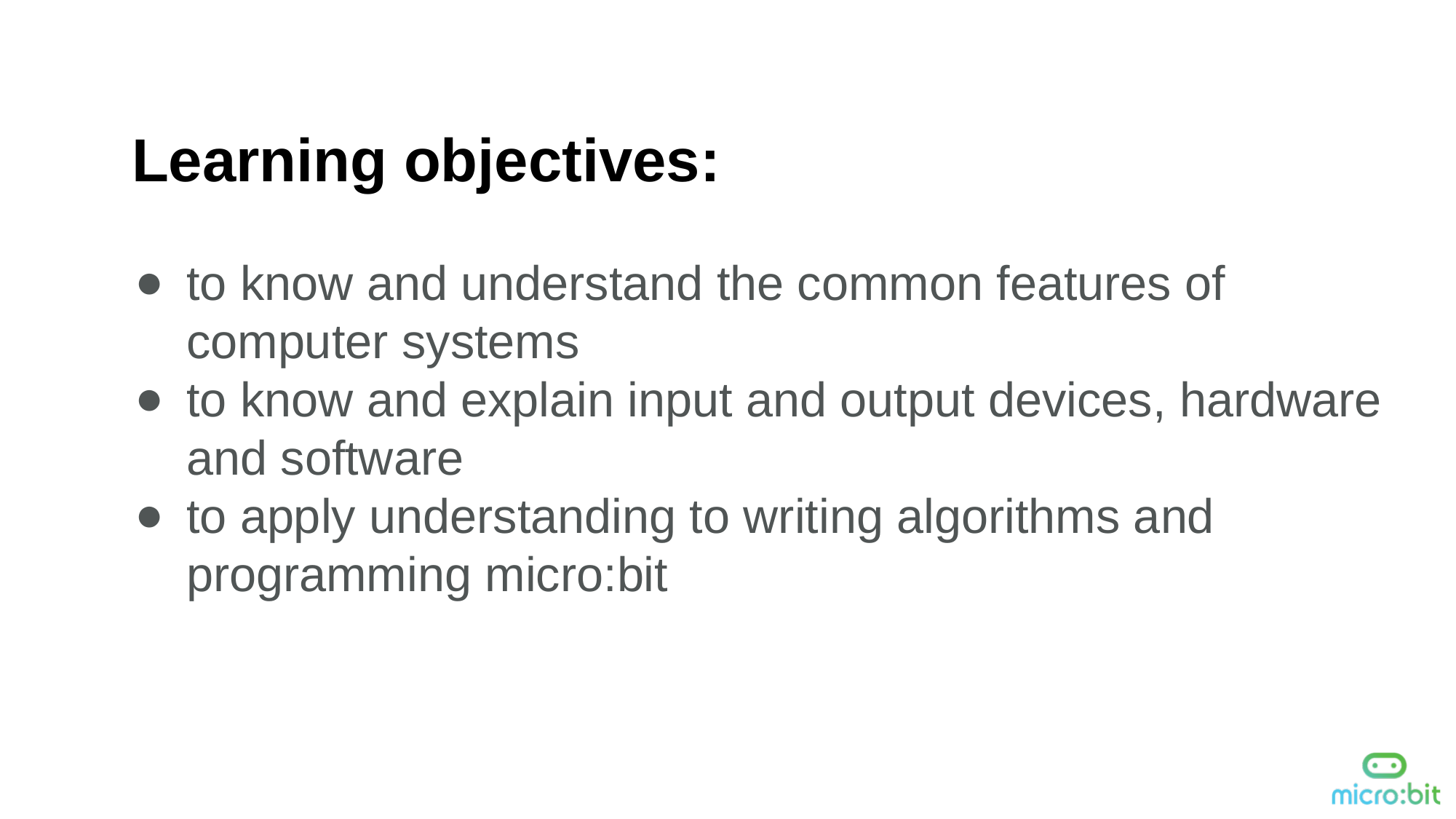

Learning objectives:

to know and understand the common features of computer systems
to know and explain input and output devices, hardware and software
to apply understanding to writing algorithms and programming micro:bit